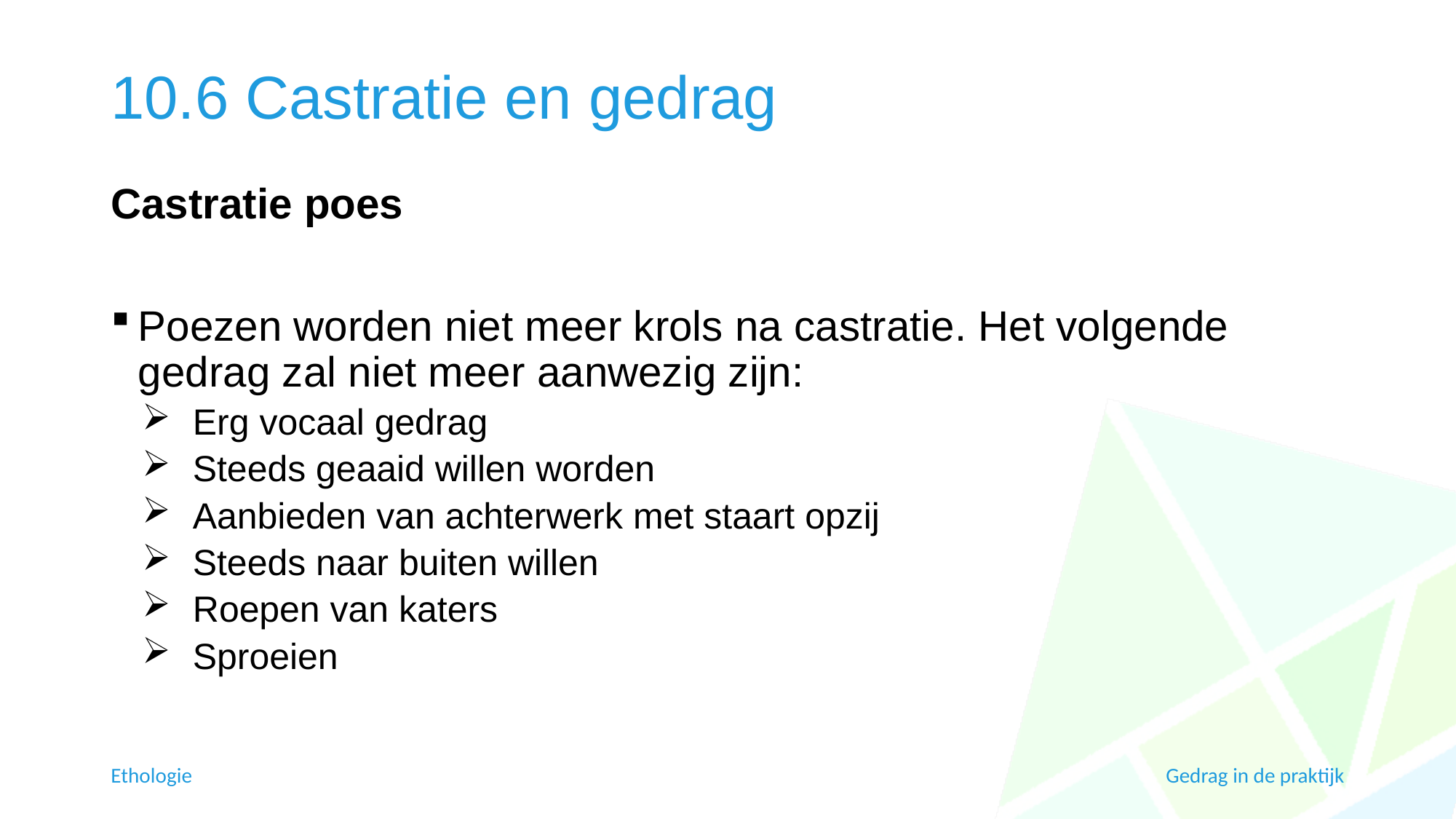

# 10.6 Castratie en gedrag
Castratie poes

Poezen worden niet meer krols na castratie. Het volgende gedrag zal niet meer aanwezig zijn:
Erg vocaal gedrag
Steeds geaaid willen worden
Aanbieden van achterwerk met staart opzij
Steeds naar buiten willen
Roepen van katers
Sproeien
Ethologie
Gedrag in de praktijk